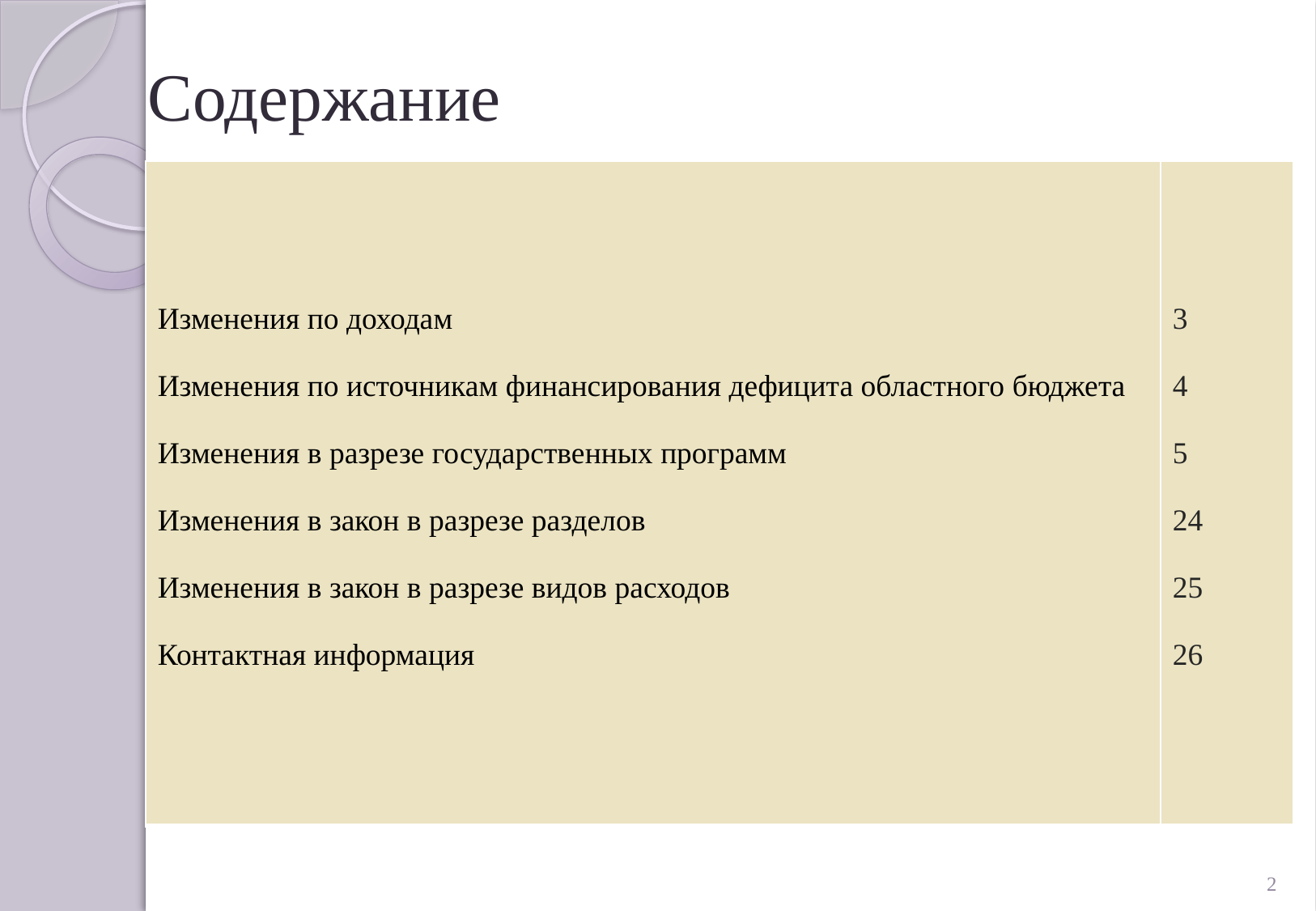

# Содержание
| Изменения по доходам Изменения по источникам финансирования дефицита областного бюджета Изменения в разрезе государственных программ Изменения в закон в разрезе разделов Изменения в закон в разрезе видов расходов Контактная информация | 3 4 5 24 25 26 |
| --- | --- |
2